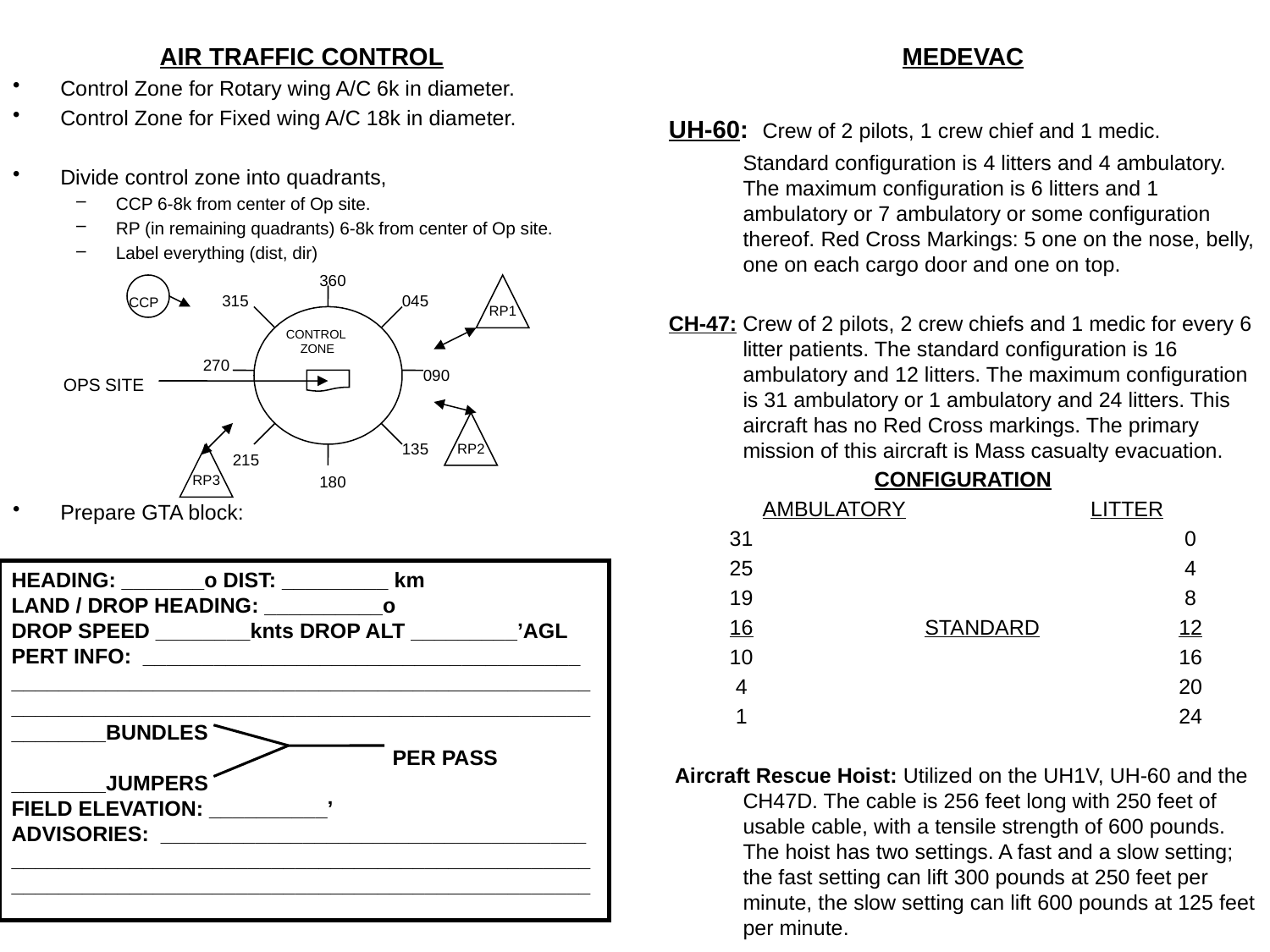

AIR TRAFFIC CONTROL
Control Zone for Rotary wing A/C 6k in diameter.
Control Zone for Fixed wing A/C 18k in diameter.

Divide control zone into quadrants,
CCP 6-8k from center of Op site.
RP (in remaining quadrants) 6-8k from center of Op site.
Label everything (dist, dir)

Prepare GTA block:

MEDEVAC
UH-60:  Crew of 2 pilots, 1 crew chief and 1 medic.  Standard configuration is 4 litters and 4 ambulatory. The maximum configuration is 6 litters and 1 ambulatory or 7 ambulatory or some configuration thereof. Red Cross Markings: 5 one on the nose, belly, one on each cargo door and one on top.

CH-47: Crew of 2 pilots, 2 crew chiefs and 1 medic for every 6 litter patients. The standard configuration is 16 ambulatory and 12 litters. The maximum configuration is 31 ambulatory or 1 ambulatory and 24 litters. This aircraft has no Red Cross markings. The primary mission of this aircraft is Mass casualty evacuation.
CONFIGURATION
AMBULATORY		LITTER
31				0
25				4
19				8
 16		STANDARD		12
 10				16
  4				20
  1				24

 Aircraft Rescue Hoist: Utilized on the UH1V, UH-60 and the CH47D. The cable is 256 feet long with 250 feet of usable cable, with a tensile strength of 600 pounds. The hoist has two settings. A fast and a slow setting; the fast setting can lift 300 pounds at 250 feet per minute, the slow setting can lift 600 pounds at 125 feet per minute.

360

315
045

CCP

RP1

CONTROL
ZONE

270
090
OPS SITE

135
RP2
215

RP3
180

HEADING: _______o DIST: _________ km
LAND / DROP HEADING: __________o
DROP SPEED ________knts DROP ALT _________’AGL
PERT INFO:  _____________________________________
_________________________________________________
_________________________________________________
________BUNDLES
			PER PASS
________JUMPERS
FIELD ELEVATION: __________’
ADVISORIES:  ____________________________________
_________________________________________________
_________________________________________________